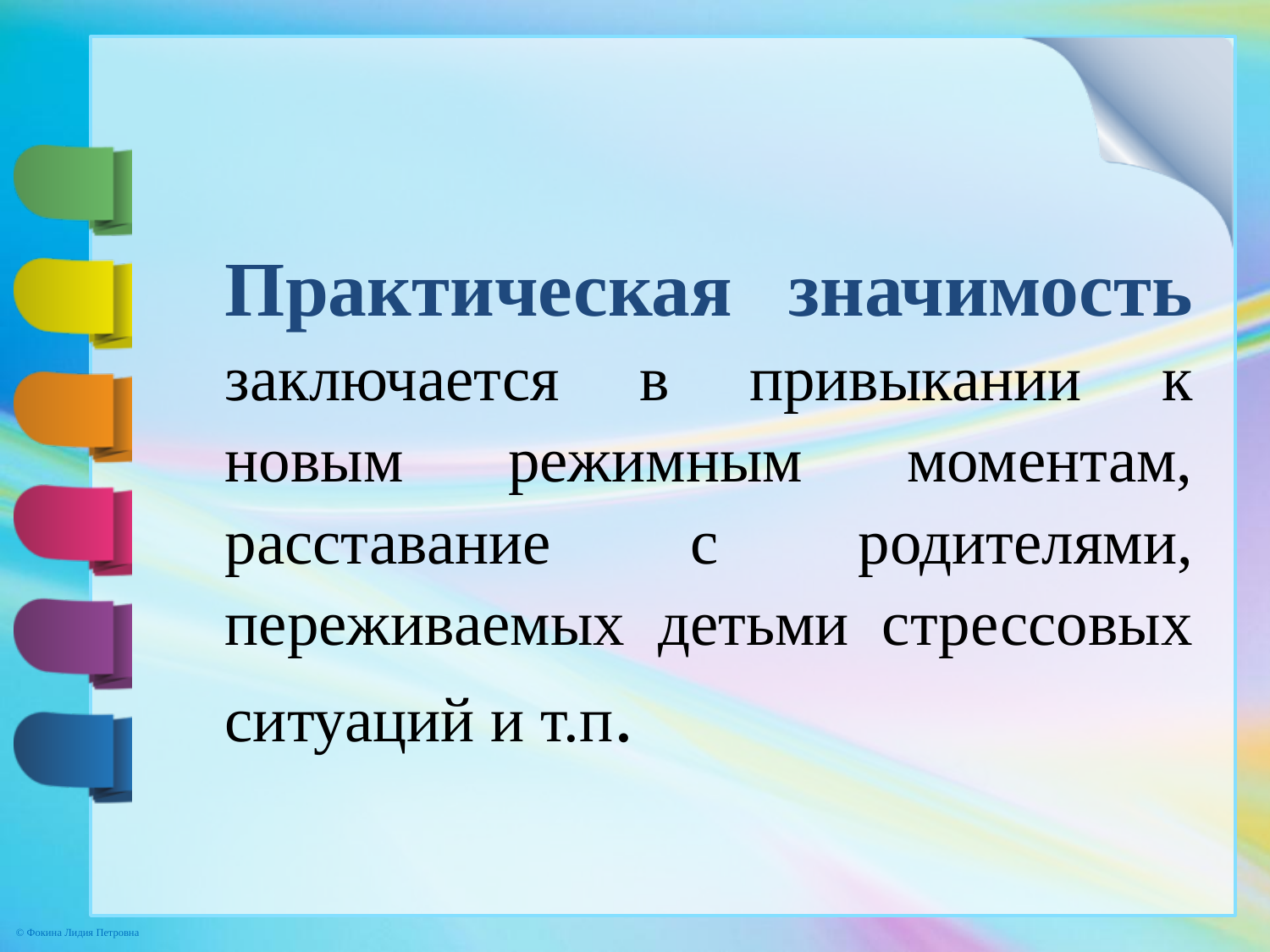

#
Практическая значимость заключается в привыкании к новым режимным моментам, расставание с родителями, переживаемых детьми стрессовых ситуаций и т.п.